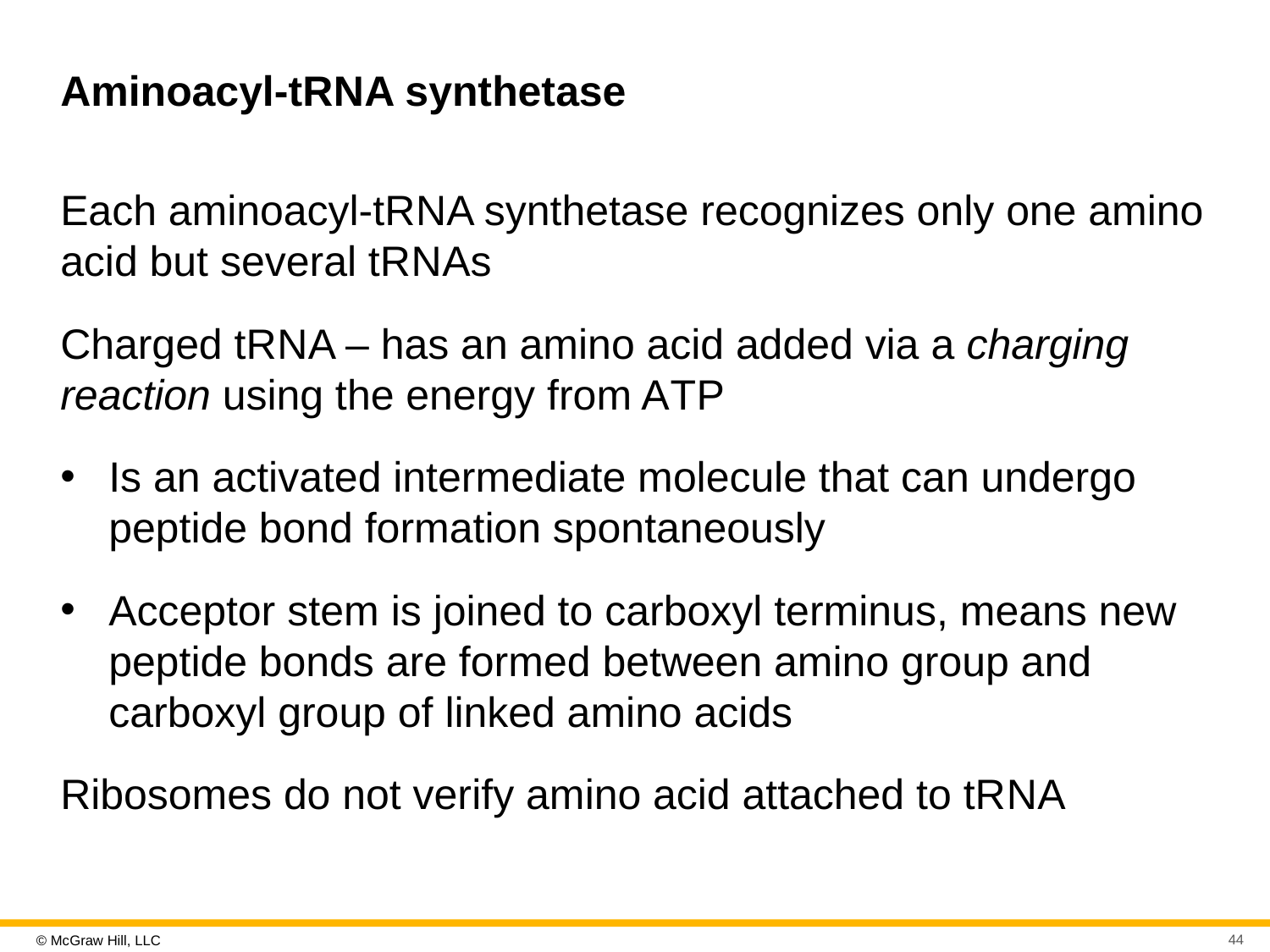

# Aminoacyl-tR N A synthetase
Each aminoacyl-tR N A synthetase recognizes only one amino acid but several tR N As
Charged tR N A – has an amino acid added via a charging reaction using the energy from A T P
Is an activated intermediate molecule that can undergo peptide bond formation spontaneously
Acceptor stem is joined to carboxyl terminus, means new peptide bonds are formed between amino group and carboxyl group of linked amino acids
Ribosomes do not verify amino acid attached to tR N A
44